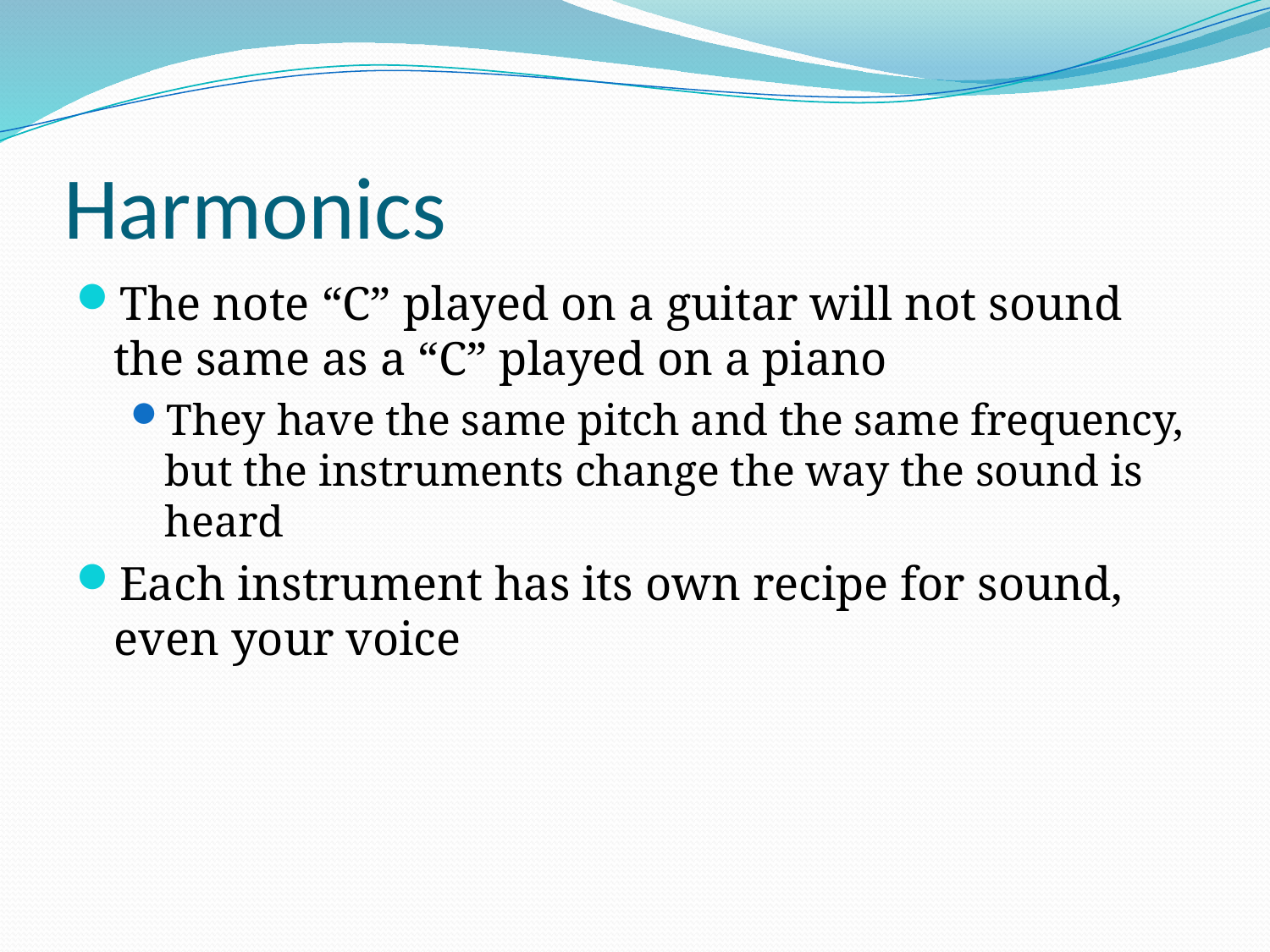

# Harmonics
The note “C” played on a guitar will not sound the same as a “C” played on a piano
They have the same pitch and the same frequency, but the instruments change the way the sound is heard
Each instrument has its own recipe for sound, even your voice